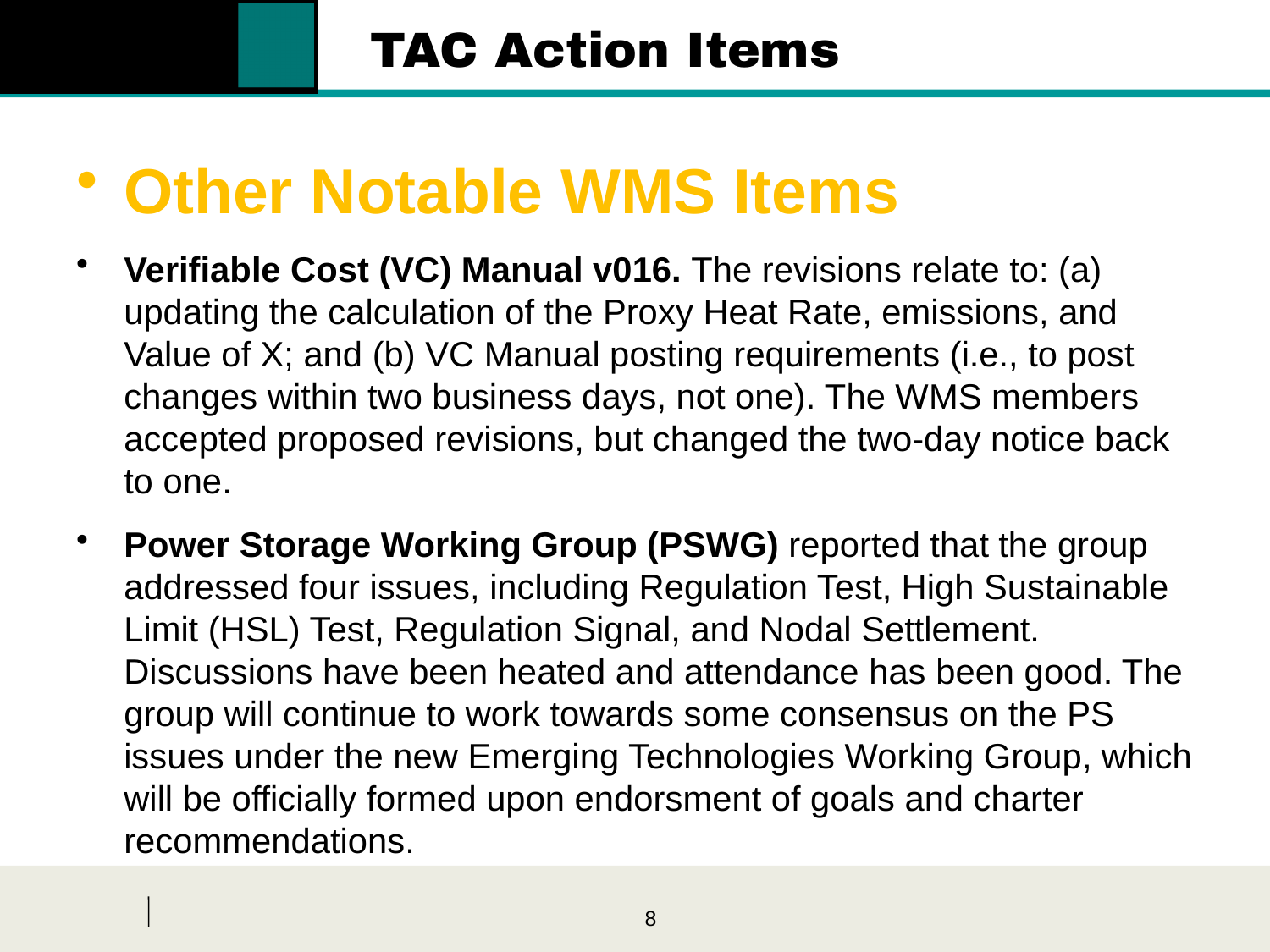

# TAC Action Items
Other Notable WMS Items
Verifiable Cost (VC) Manual v016. The revisions relate to: (a) updating the calculation of the Proxy Heat Rate, emissions, and Value of X; and (b) VC Manual posting requirements (i.e., to post changes within two business days, not one). The WMS members accepted proposed revisions, but changed the two-day notice back to one.
Power Storage Working Group (PSWG) reported that the group addressed four issues, including Regulation Test, High Sustainable Limit (HSL) Test, Regulation Signal, and Nodal Settlement. Discussions have been heated and attendance has been good. The group will continue to work towards some consensus on the PS issues under the new Emerging Technologies Working Group, which will be officially formed upon endorsment of goals and charter recommendations.